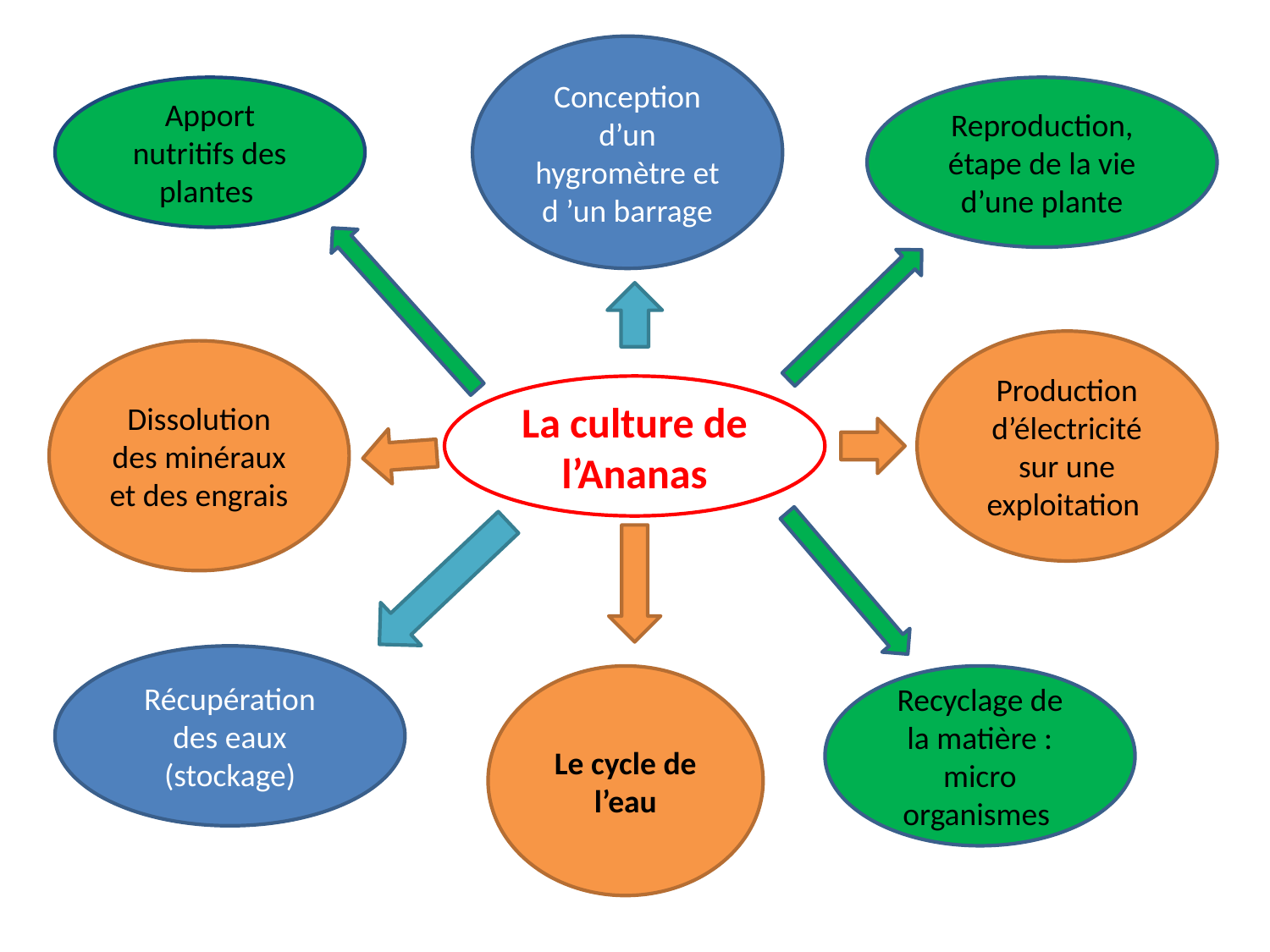

Conception d’un hygromètre et d ’un barrage
Apport nutritifs des plantes
Reproduction, étape de la vie d’une plante

Production d’électricité sur une exploitation
Dissolution des minéraux et des engrais
La culture de l’Ananas

Récupération des eaux (stockage)
Le cycle de l’eau
Recyclage de la matière : micro organismes